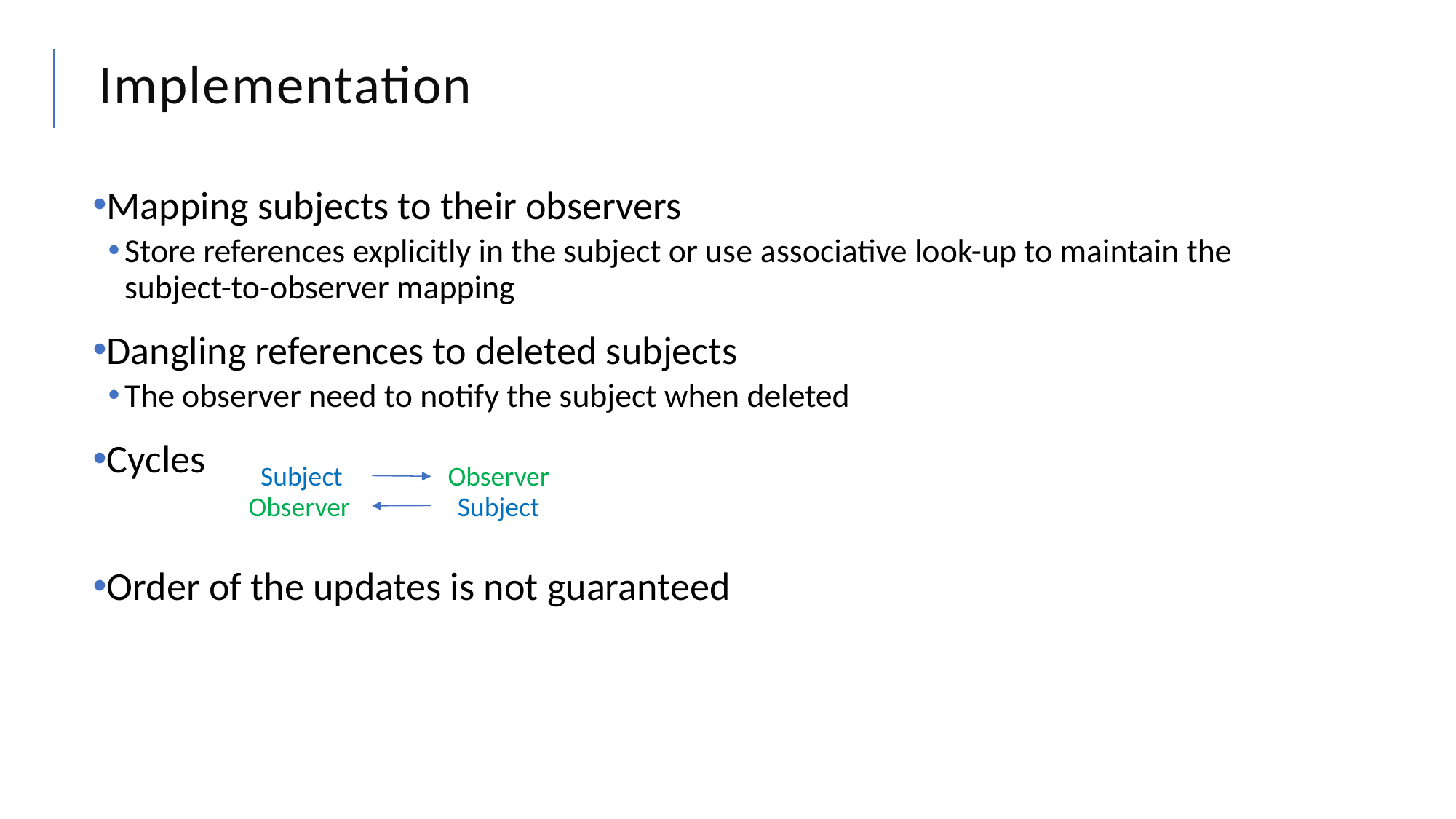

# Implementation
Mapping subjects to their observers
Store references explicitly in the subject or use associative look-up to maintain the subject-to-observer mapping
Dangling references to deleted subjects
The observer need to notify the subject when deleted
Cycles

Order of the updates is not guaranteed

Subject
Observer
Observer
Subject